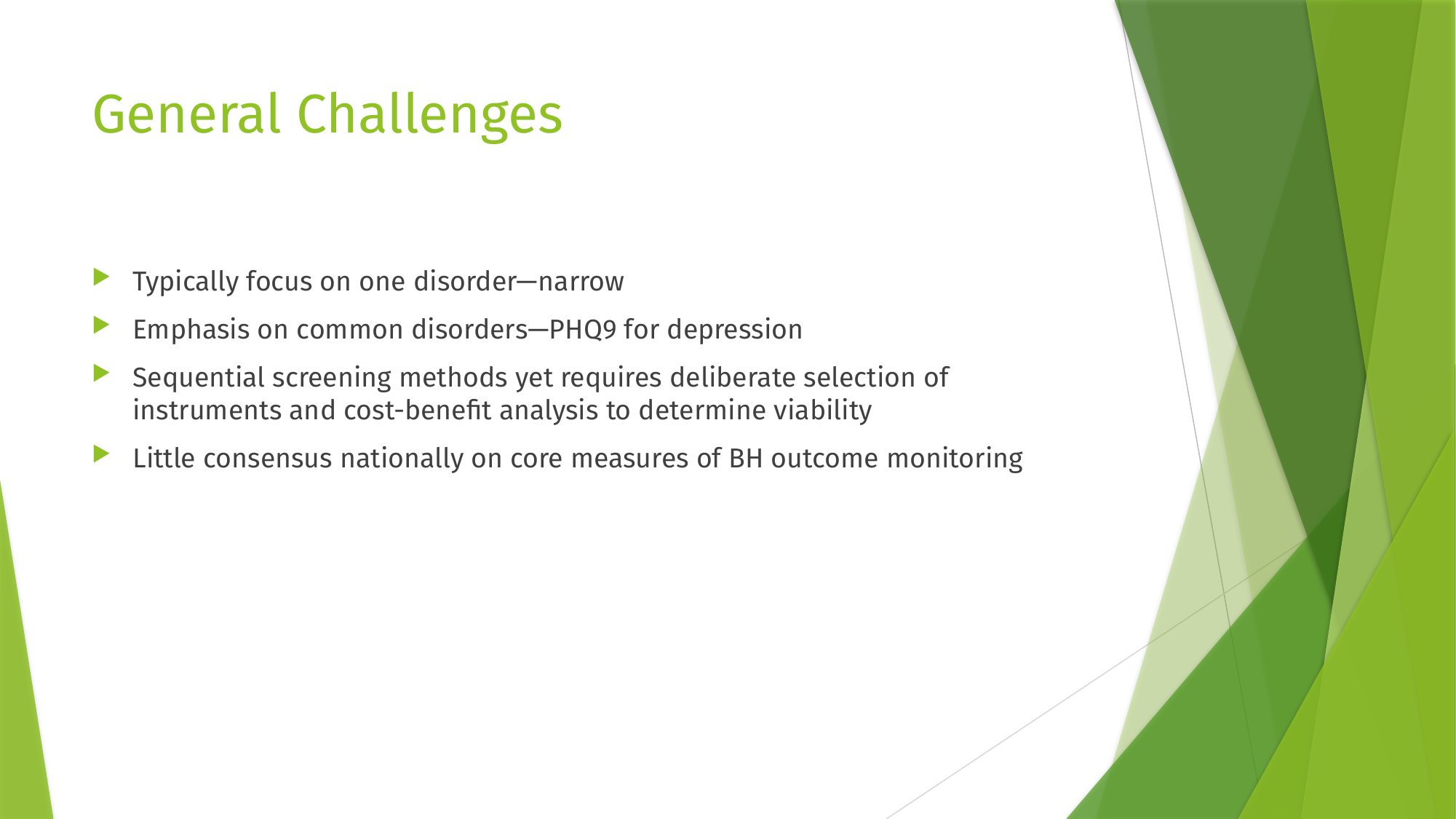

# General Challenges
Typically focus on one disorder—narrow
Emphasis on common disorders—PHQ9 for depression
Sequential screening methods yet requires deliberate selection of instruments and cost-benefit analysis to determine viability
Little consensus nationally on core measures of BH outcome monitoring